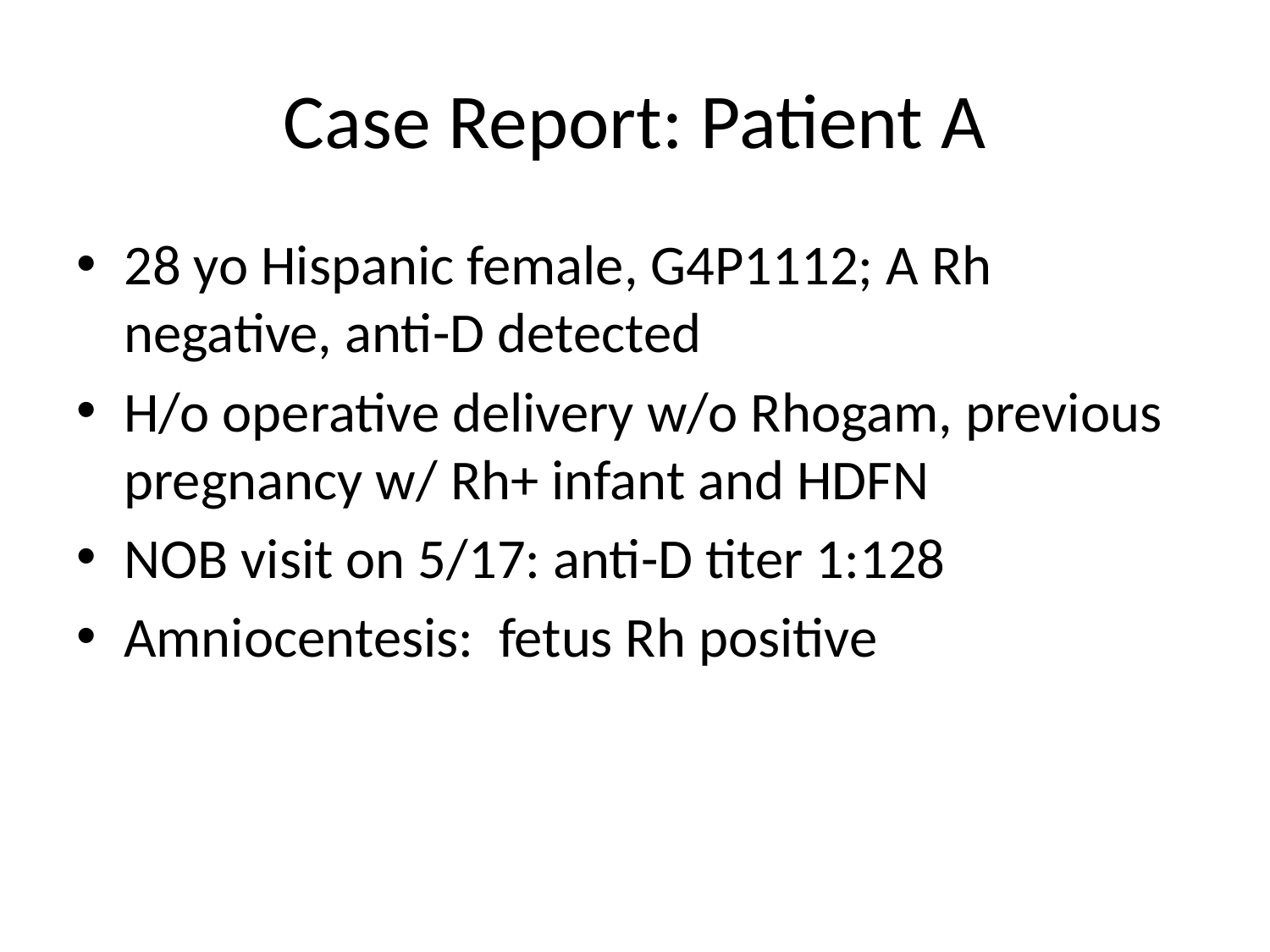

# Case Report: Patient A
28 yo Hispanic female, G4P1112; A Rh negative, anti-D detected
H/o operative delivery w/o Rhogam, previous pregnancy w/ Rh+ infant and HDFN
NOB visit on 5/17: anti-D titer 1:128
Amniocentesis:  fetus Rh positive